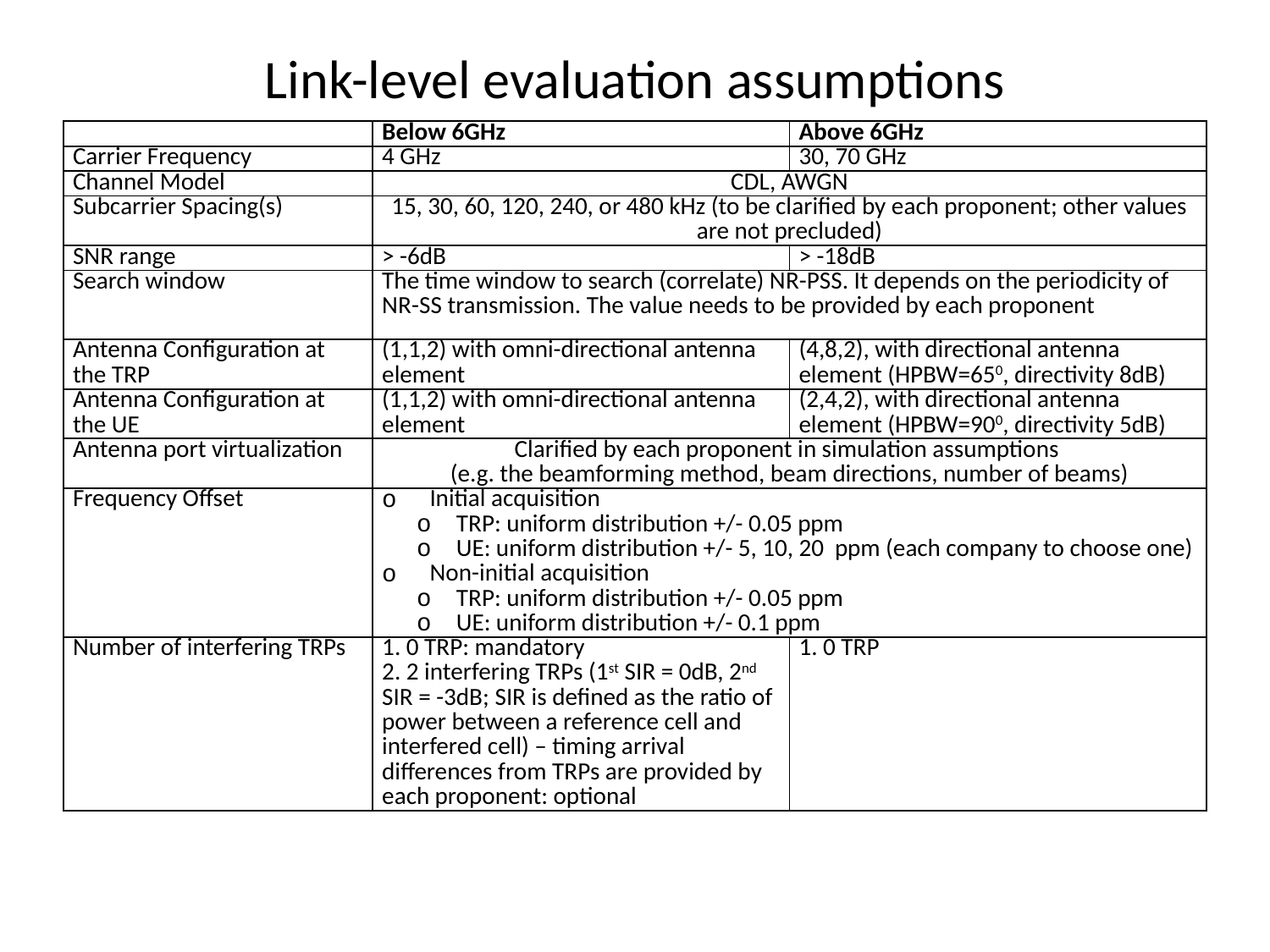

# Link-level evaluation assumptions
|  | Below 6GHz | Above 6GHz |
| --- | --- | --- |
| Carrier Frequency | 4 GHz | 30, 70 GHz |
| Channel Model | CDL, AWGN |  |
| Subcarrier Spacing(s) | 15, 30, 60, 120, 240, or 480 kHz (to be clarified by each proponent; other values are not precluded) |  |
| SNR range | > -6dB | > -18dB |
| Search window | The time window to search (correlate) NR-PSS. It depends on the periodicity of NR-SS transmission. The value needs to be provided by each proponent |  |
| Antenna Configuration at the TRP | (1,1,2) with omni-directional antenna element | (4,8,2), with directional antenna element (HPBW=650, directivity 8dB) |
| Antenna Configuration at the UE | (1,1,2) with omni-directional antenna element | (2,4,2), with directional antenna element (HPBW=900, directivity 5dB) |
| Antenna port virtualization | Clarified by each proponent in simulation assumptions (e.g. the beamforming method, beam directions, number of beams) |  |
| Frequency Offset | Initial acquisition TRP: uniform distribution +/- 0.05 ppm UE: uniform distribution +/- 5, 10, 20 ppm (each company to choose one) Non-initial acquisition TRP: uniform distribution +/- 0.05 ppm UE: uniform distribution +/- 0.1 ppm |  |
| Number of interfering TRPs | 1. 0 TRP: mandatory 2. 2 interfering TRPs (1st SIR = 0dB, 2nd SIR = -3dB; SIR is defined as the ratio of power between a reference cell and interfered cell) – timing arrival differences from TRPs are provided by each proponent: optional | 1. 0 TRP |